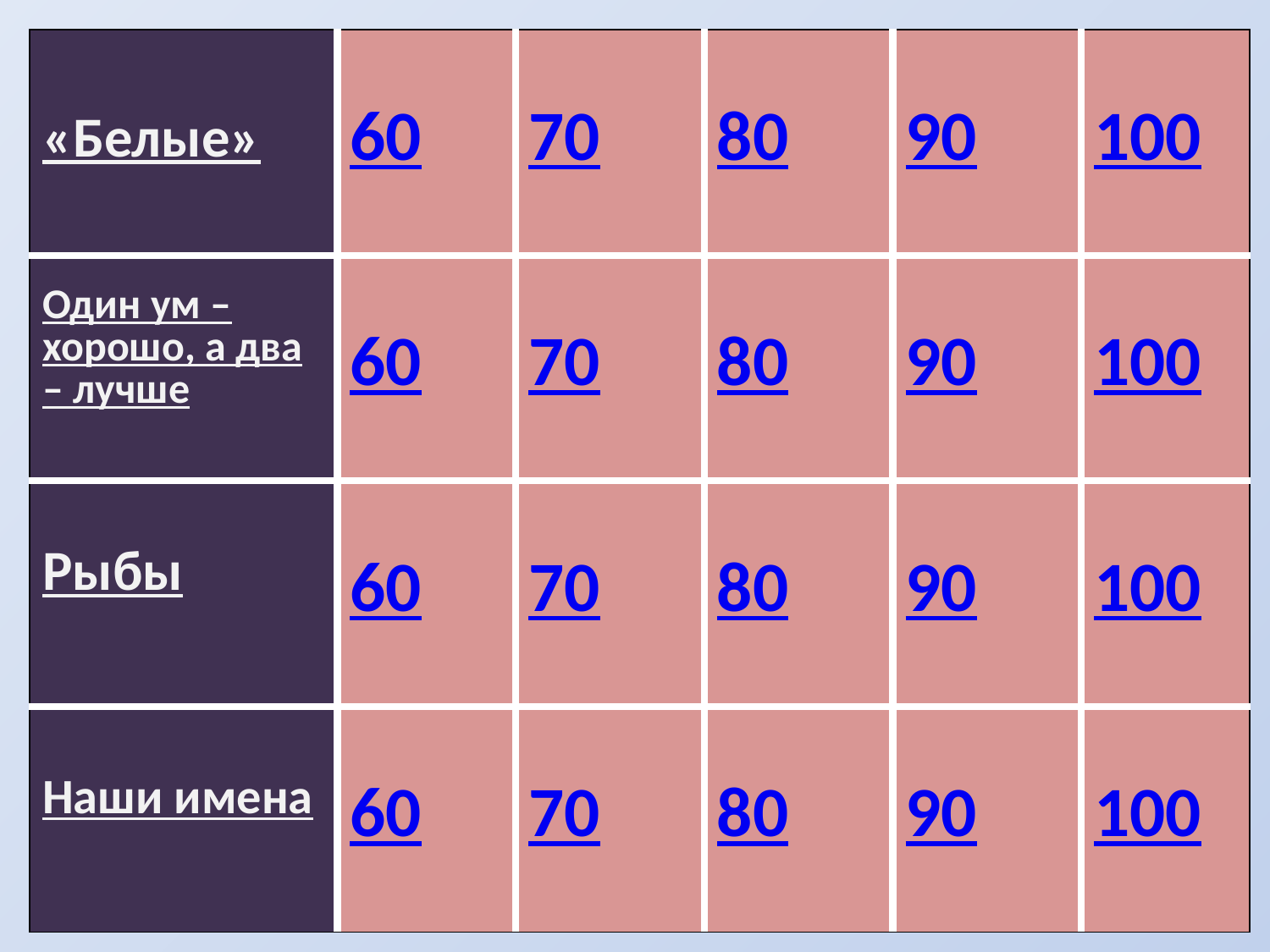

| «Белые» | 60 | 70 | 80 | 90 | 100 |
| --- | --- | --- | --- | --- | --- |
| Один ум – хорошо, а два – лучше | 60 | 70 | 80 | 90 | 100 |
| Рыбы | 60 | 70 | 80 | 90 | 100 |
| Наши имена | 60 | 70 | 80 | 90 | 100 |